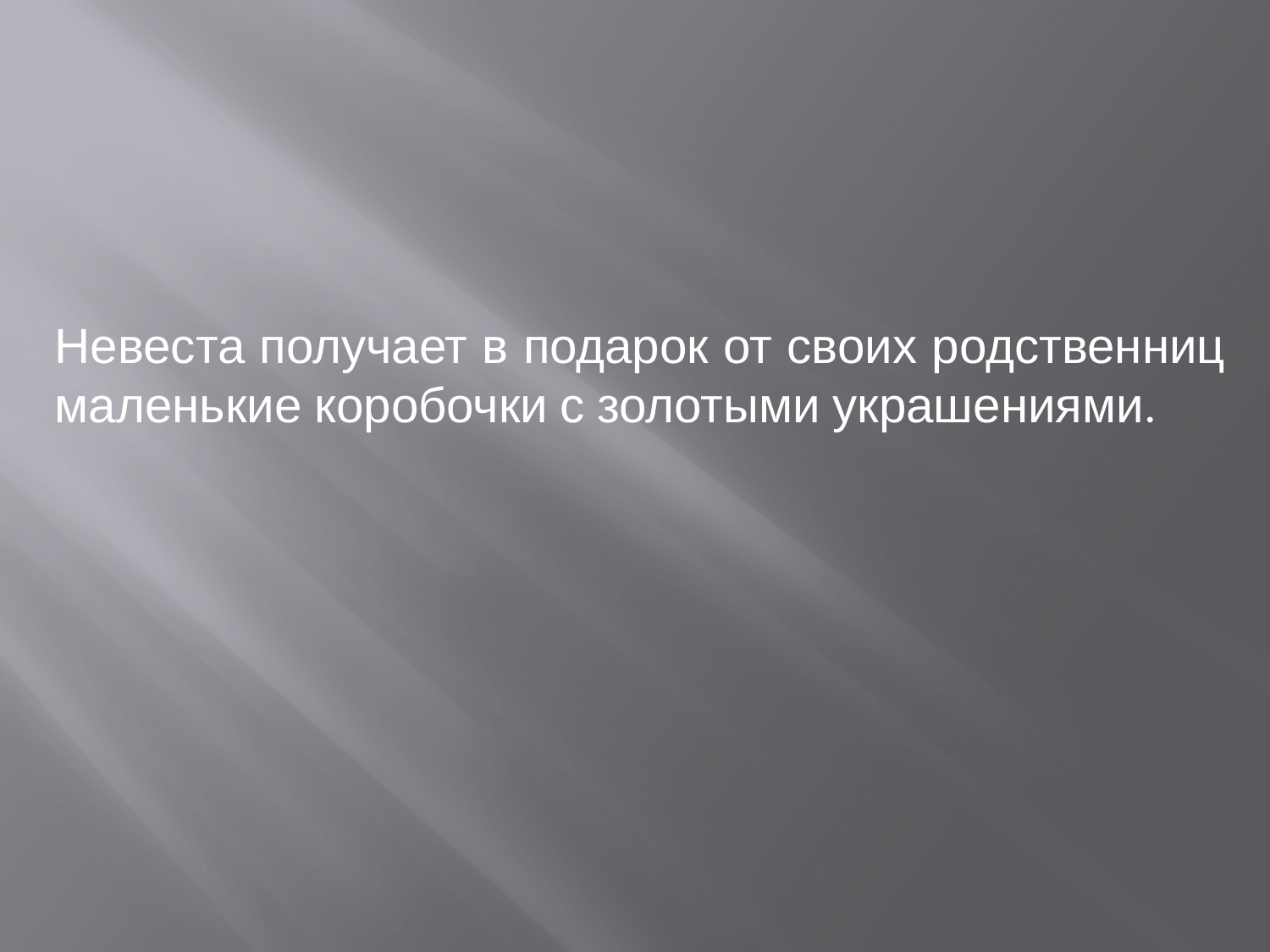

Невеста получает в подарок от своих родственниц маленькие коробочки с золотыми украшениями.